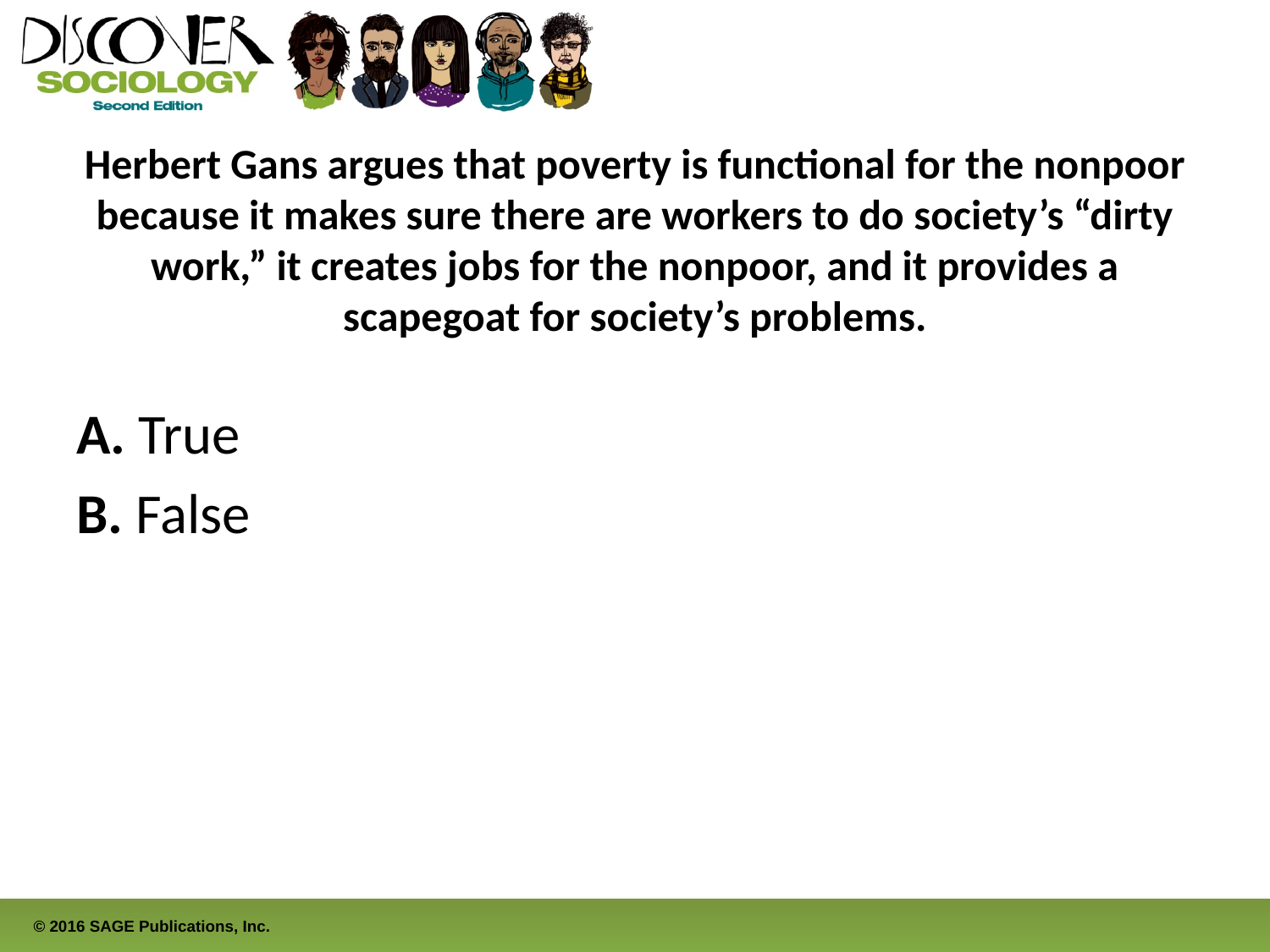

# Herbert Gans argues that poverty is functional for the nonpoor because it makes sure there are workers to do society’s “dirty work,” it creates jobs for the nonpoor, and it provides a scapegoat for society’s problems.
A. True
B. False